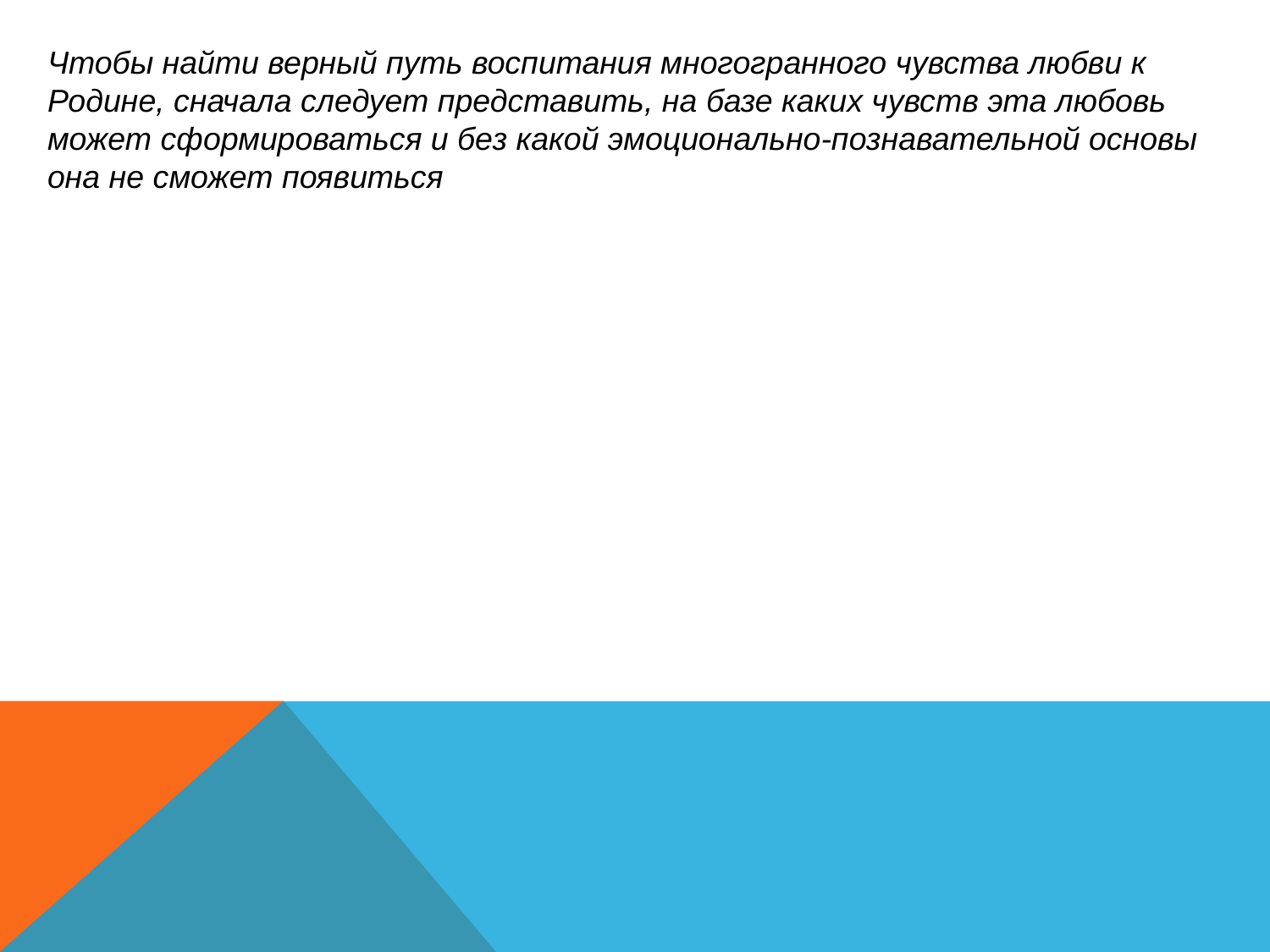

Чтобы найти верный путь воспитания многогранного чувства любви к Родине, сначала следует представить, на базе каких чувств эта любовь может сформироваться и без какой эмоционально-познавательной основы она не сможет появиться